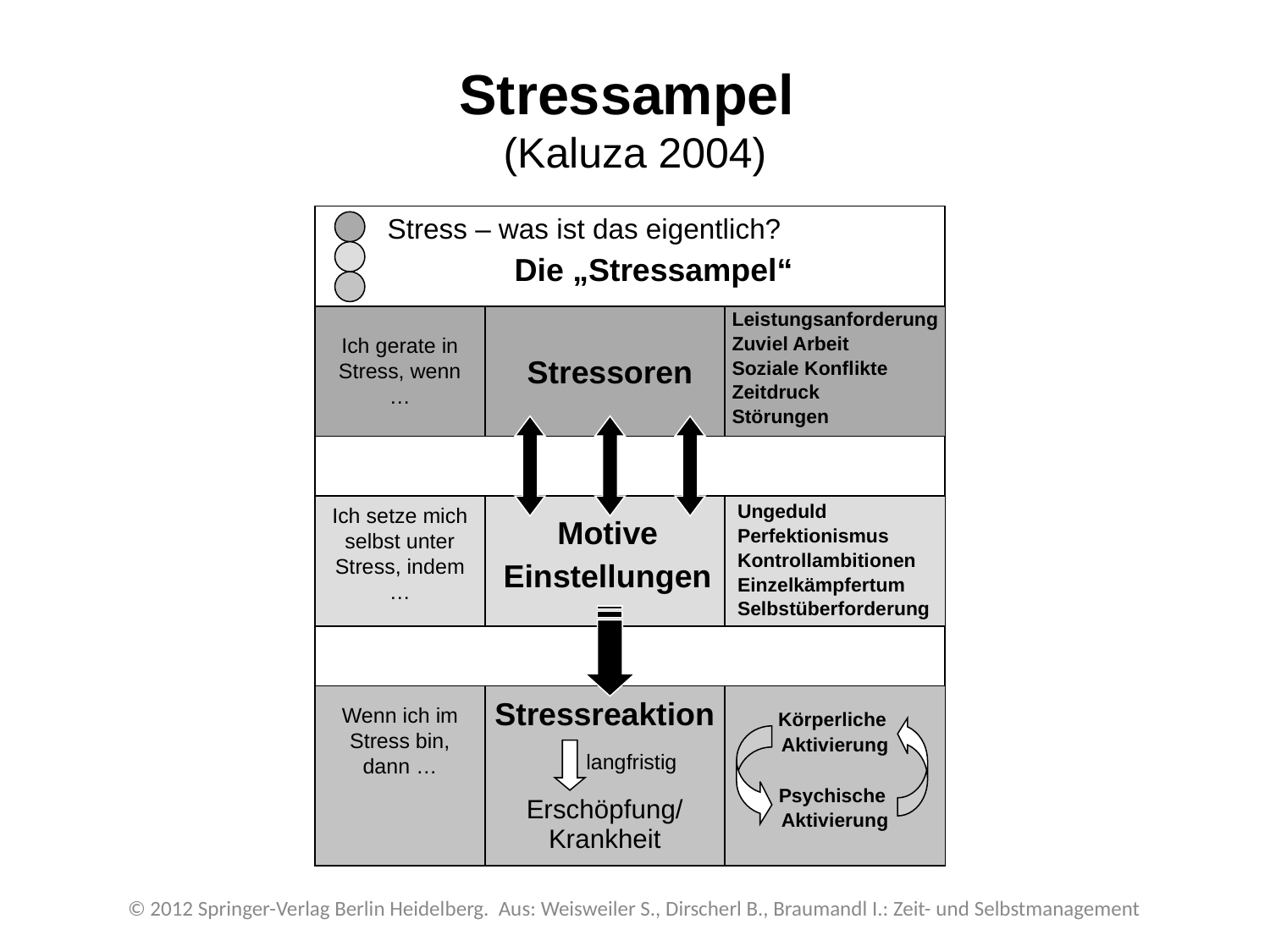

# Stressampel (Kaluza 2004)

Stress – was ist das eigentlich?
	Die „Stressampel“
Leistungsanforderung
Zuviel Arbeit
Soziale Konflikte
Zeitdruck
Störungen

Ich gerate in Stress, wenn …
Stressoren

Ich setze mich selbst unter Stress, indem …

Motive
Einstellungen

Stressreaktion

Erschöpfung/ Krankheit
Wenn ich im Stress bin, dann …
Körperliche
Aktivierung

Psychische
Aktivierung

langfristig

Ungeduld
Perfektionismus
Kontrollambitionen
Einzelkämpfertum
Selbstüberforderung

© 2012 Springer-Verlag Berlin Heidelberg.  Aus: Weisweiler S., Dirscherl B., Braumandl I.: Zeit- und Selbstmanagement